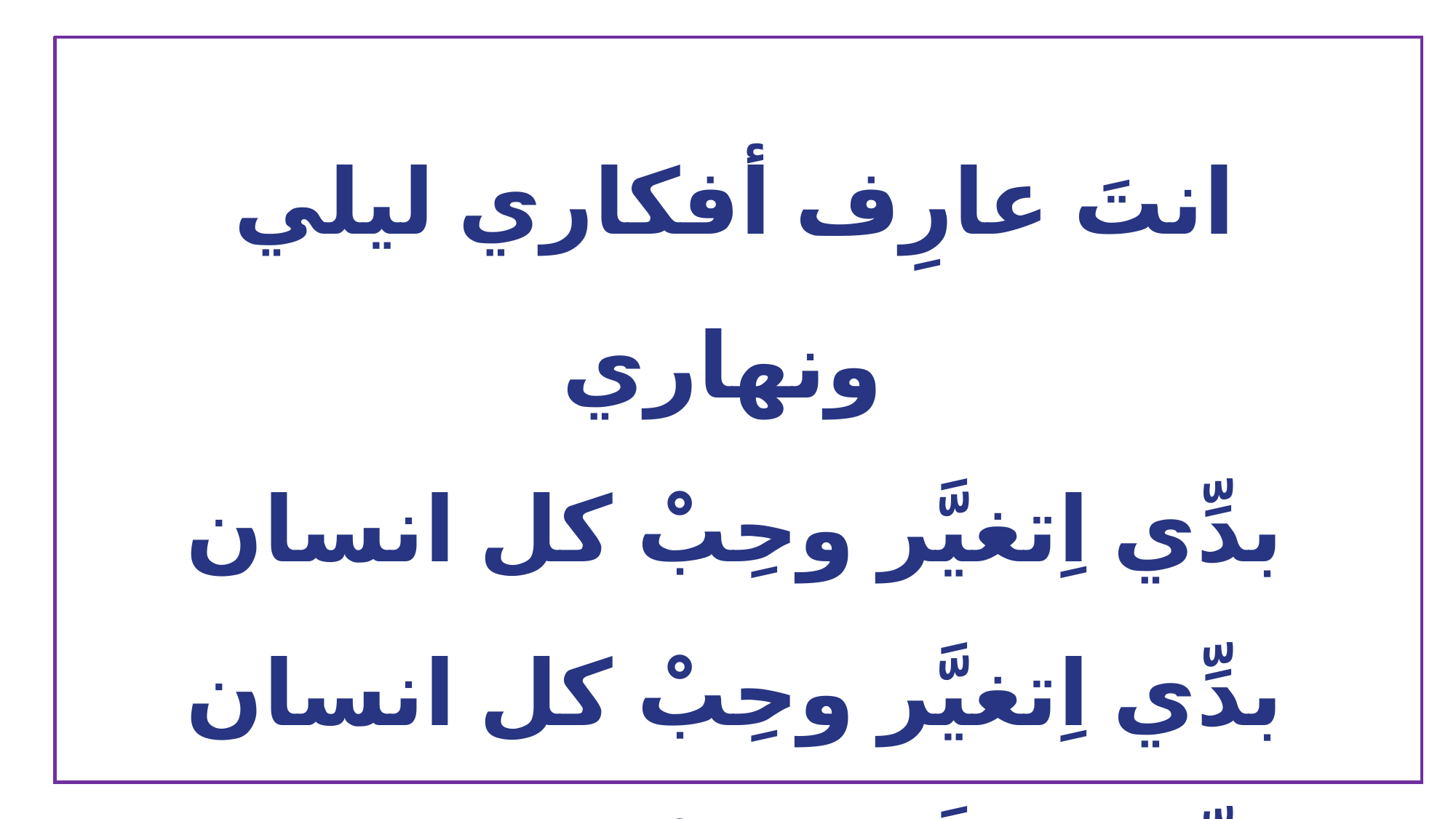

انتَ عارِف أفكاري ليلي ونهاري
بدِّي اِتغيَّر وحِبْ كل انسان
بدِّي اِتغيَّر وحِبْ كل انسان
بدِّي اِتغيَّر وحِبْ كل انسان